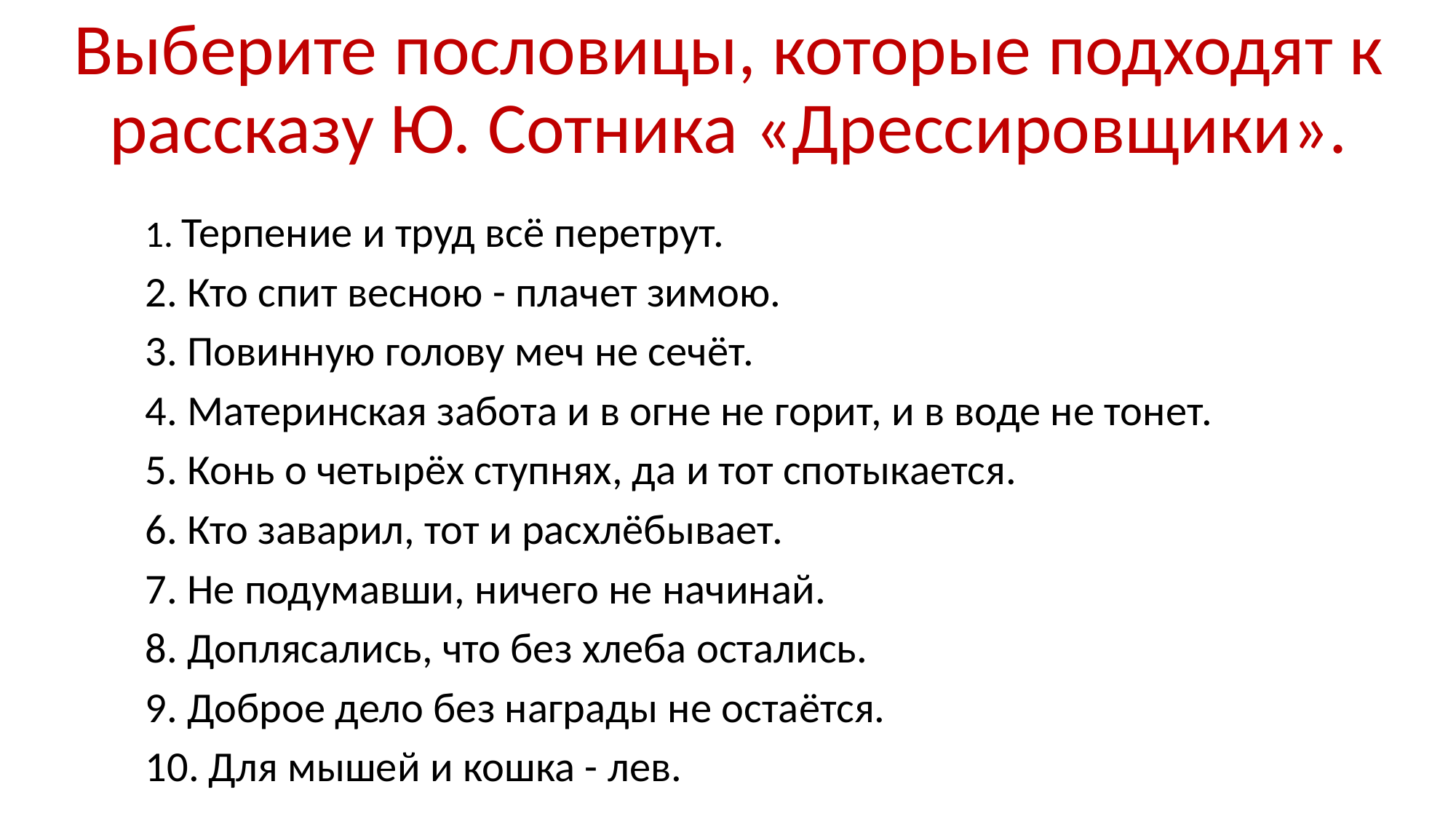

# Выберите пословицы, которые подходят к рассказу Ю. Сотника «Дрессировщики».
1. Терпение и труд всё перетрут.
2. Кто спит весною - плачет зимою.
3. Повинную голову меч не сечёт.
4. Материнская забота и в огне не горит, и в воде не тонет.
5. Конь о четырёх ступнях, да и тот спотыкается.
6. Кто заварил, тот и расхлёбывает.
7. Не подумавши, ничего не начинай.
8. Доплясались, что без хлеба остались.
9. Доброе дело без награды не остаётся.
10. Для мышей и кошка - лев.